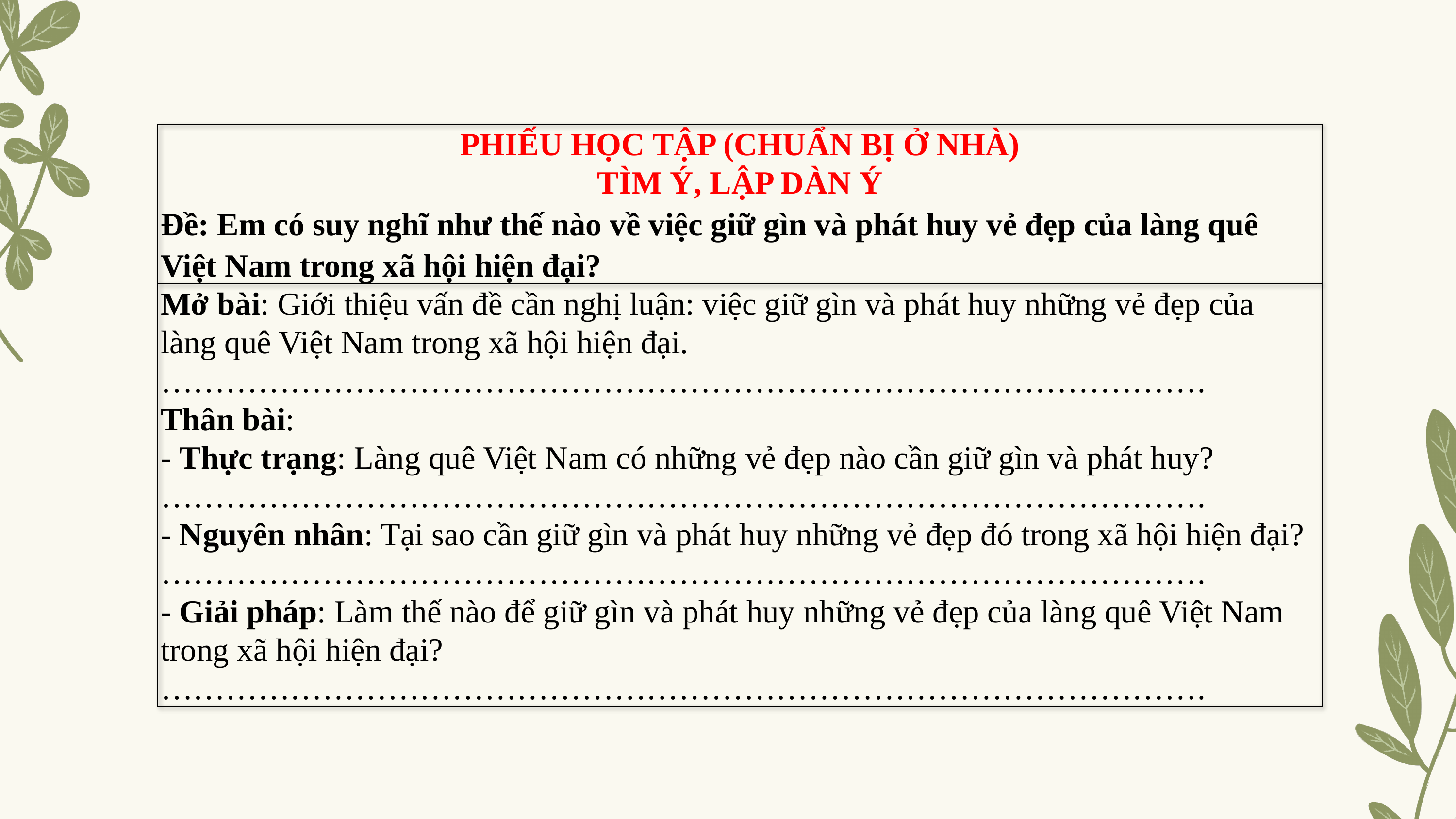

| PHIẾU HỌC TẬP (CHUẨN BỊ Ở NHÀ) TÌM Ý, LẬP DÀN Ý Đề: Em có suy nghĩ như thế nào về việc giữ gìn và phát huy vẻ đẹp của làng quê Việt Nam trong xã hội hiện đại? |
| --- |
| Mở bài: Giới thiệu vấn đề cần nghị luận: việc giữ gìn và phát huy những vẻ đẹp của làng quê Việt Nam trong xã hội hiện đại. ……………………………………………………………………………………. Thân bài: - Thực trạng: Làng quê Việt Nam có những vẻ đẹp nào cần giữ gìn và phát huy? ……………………………………………………………………………………. - Nguyên nhân: Tại sao cần giữ gìn và phát huy những vẻ đẹp đó trong xã hội hiện đại? ……………………………………………………………………………………. - Giải pháp: Làm thế nào để giữ gìn và phát huy những vẻ đẹp của làng quê Việt Nam trong xã hội hiện đại? ……………………………………………………………………………………. |